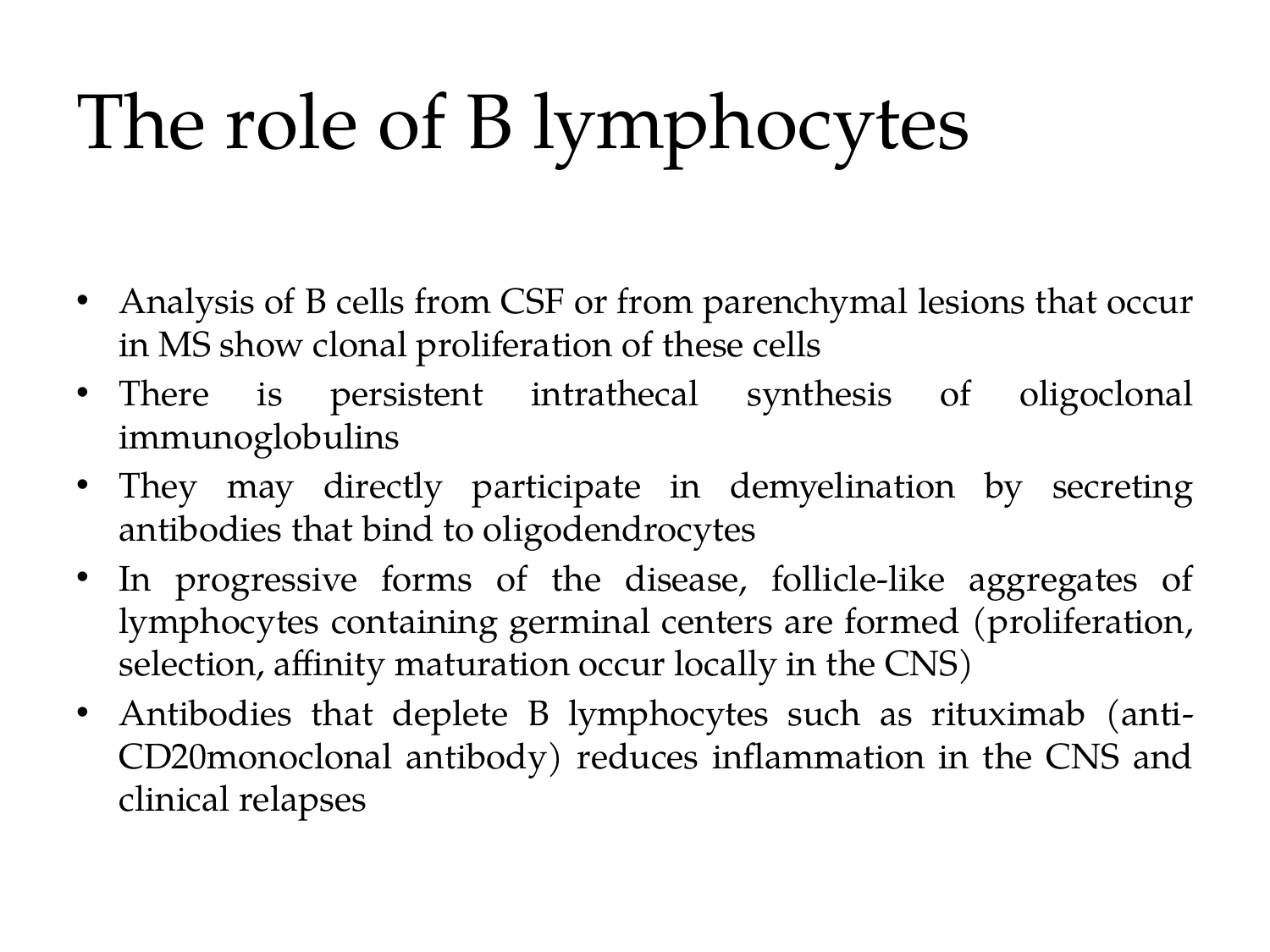

# The role of B lymphocytes

Analysis of B cells from CSF or from parenchymal lesions that occur in MS show clonal proliferation of these cells
There is persistent intrathecal synthesis of oligoclonal immunoglobulins
They may directly participate in demyelination by secreting antibodies that bind to oligodendrocytes
In progressive forms of the disease, follicle-like aggregates of lymphocytes containing germinal centers are formed (proliferation, selection, affinity maturation occur locally in the CNS)
Antibodies that deplete B lymphocytes such as rituximab (anti-CD20monoclonal antibody) reduces inflammation in the CNS and clinical relapses